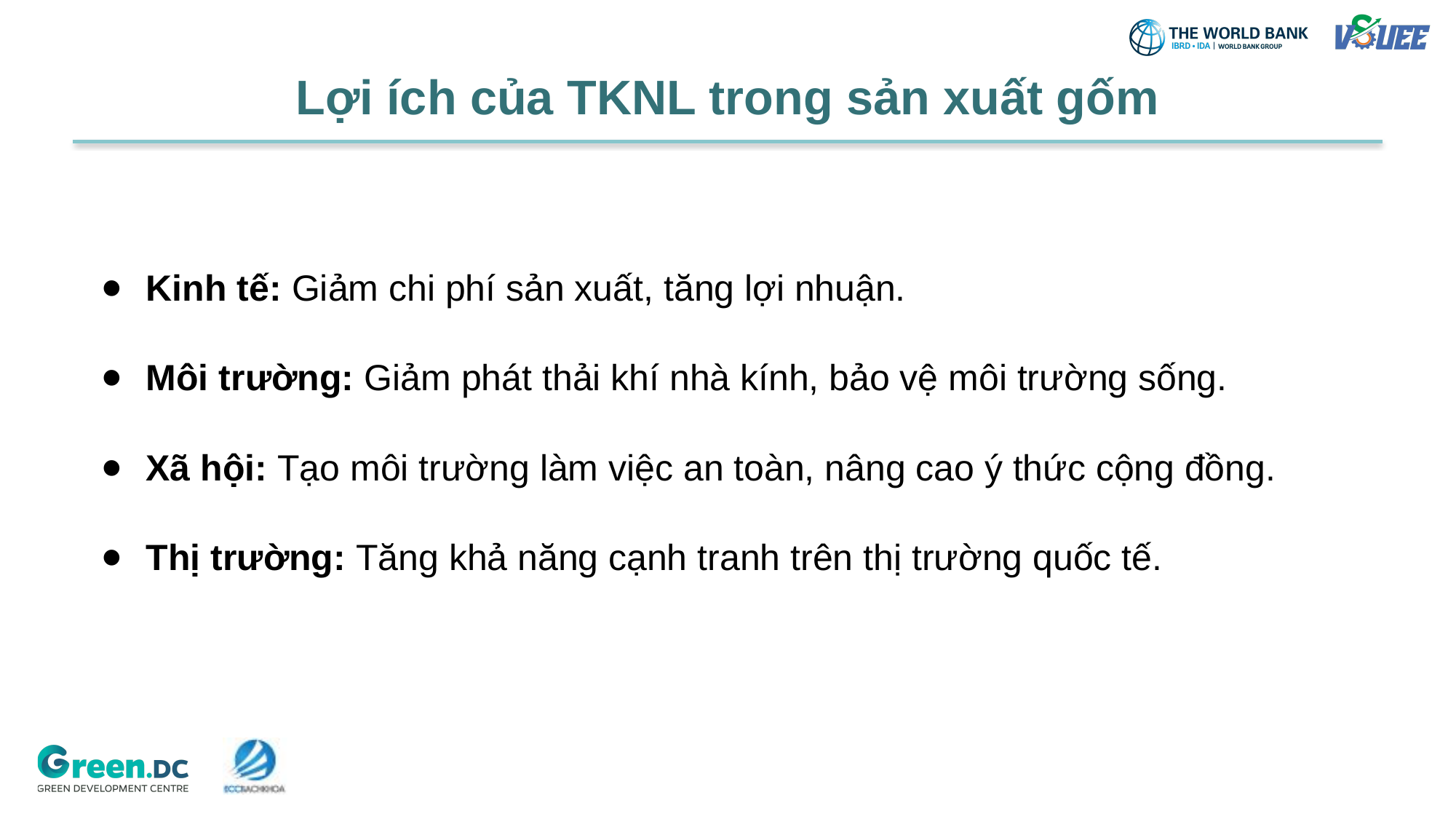

# Lợi ích của TKNL trong sản xuất gốm
Kinh tế: Giảm chi phí sản xuất, tăng lợi nhuận.
Môi trường: Giảm phát thải khí nhà kính, bảo vệ môi trường sống.
Xã hội: Tạo môi trường làm việc an toàn, nâng cao ý thức cộng đồng.
Thị trường: Tăng khả năng cạnh tranh trên thị trường quốc tế.